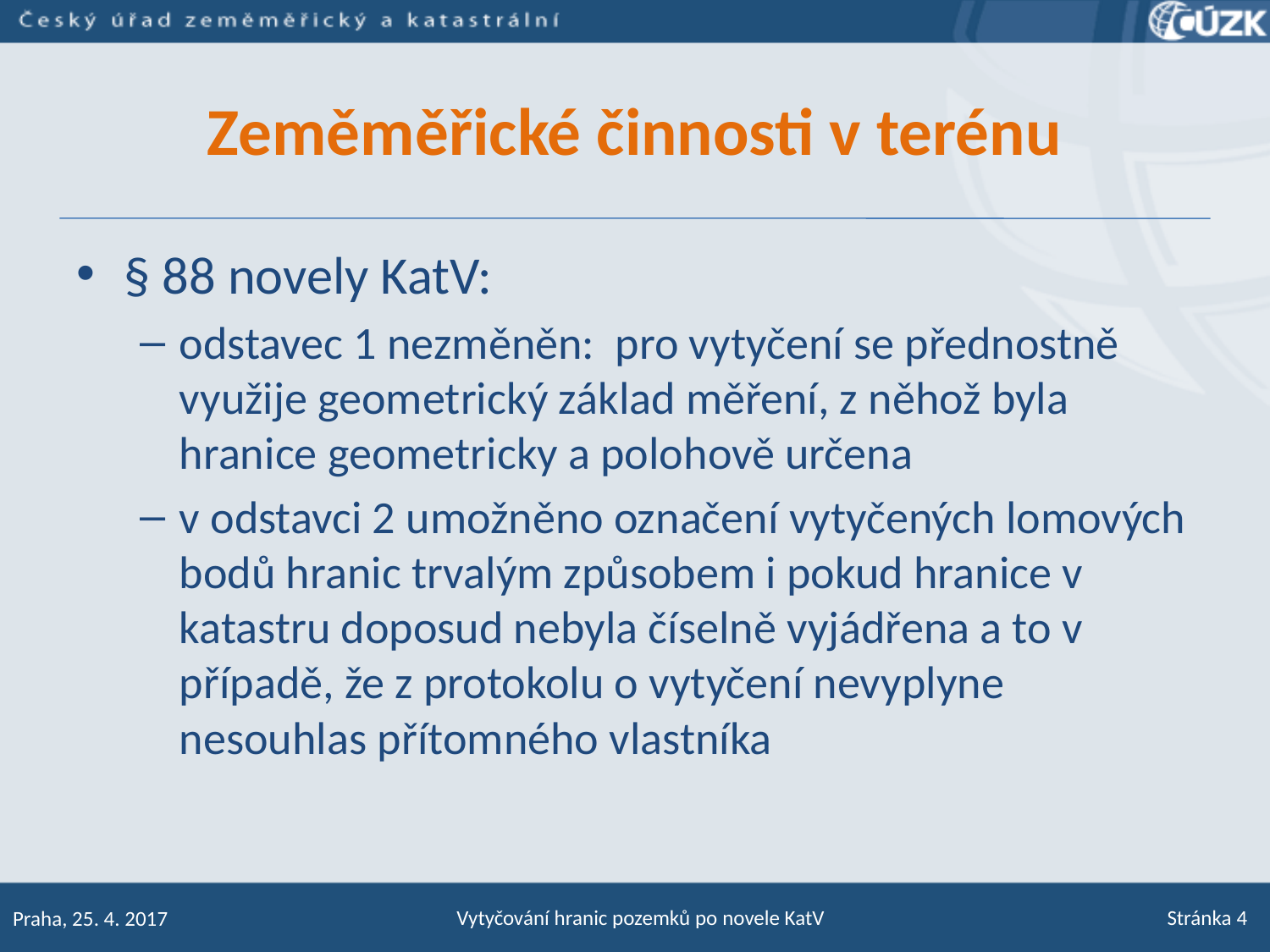

# Zeměměřické činnosti v terénu
§ 88 novely KatV:
odstavec 1 nezměněn:  pro vytyčení se přednostně využije geometrický základ měření, z něhož byla hranice geometricky a polohově určena
v odstavci 2 umožněno označení vytyčených lomových bodů hranic trvalým způsobem i pokud hranice v katastru doposud nebyla číselně vyjádřena a to v případě, že z protokolu o vytyčení nevyplyne nesouhlas přítomného vlastníka

Vytyčování hranic pozemků po novele KatV
Stránka 4
Praha, 25. 4. 2017